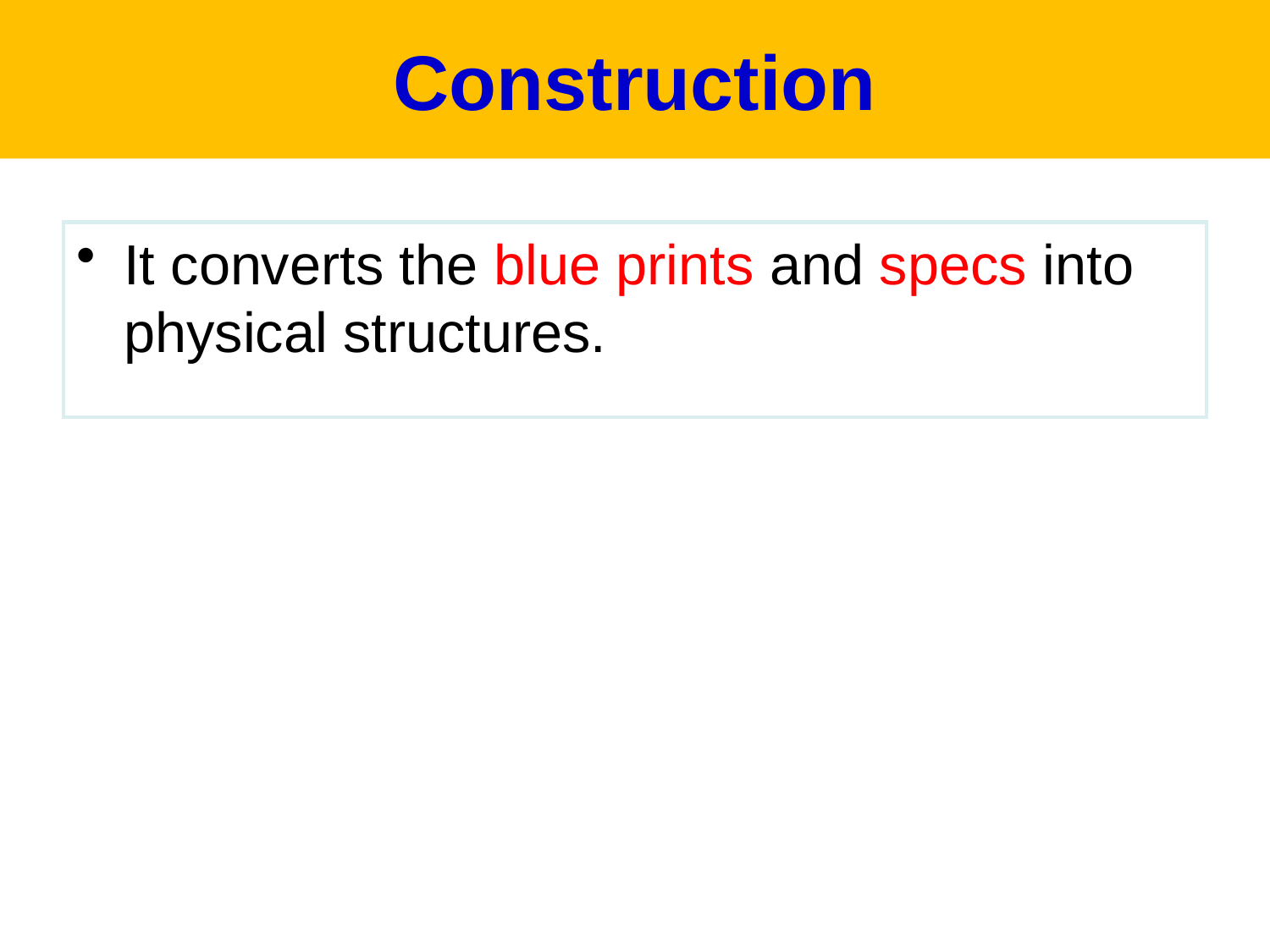

# Construction
It converts the blue prints and specs into physical structures.